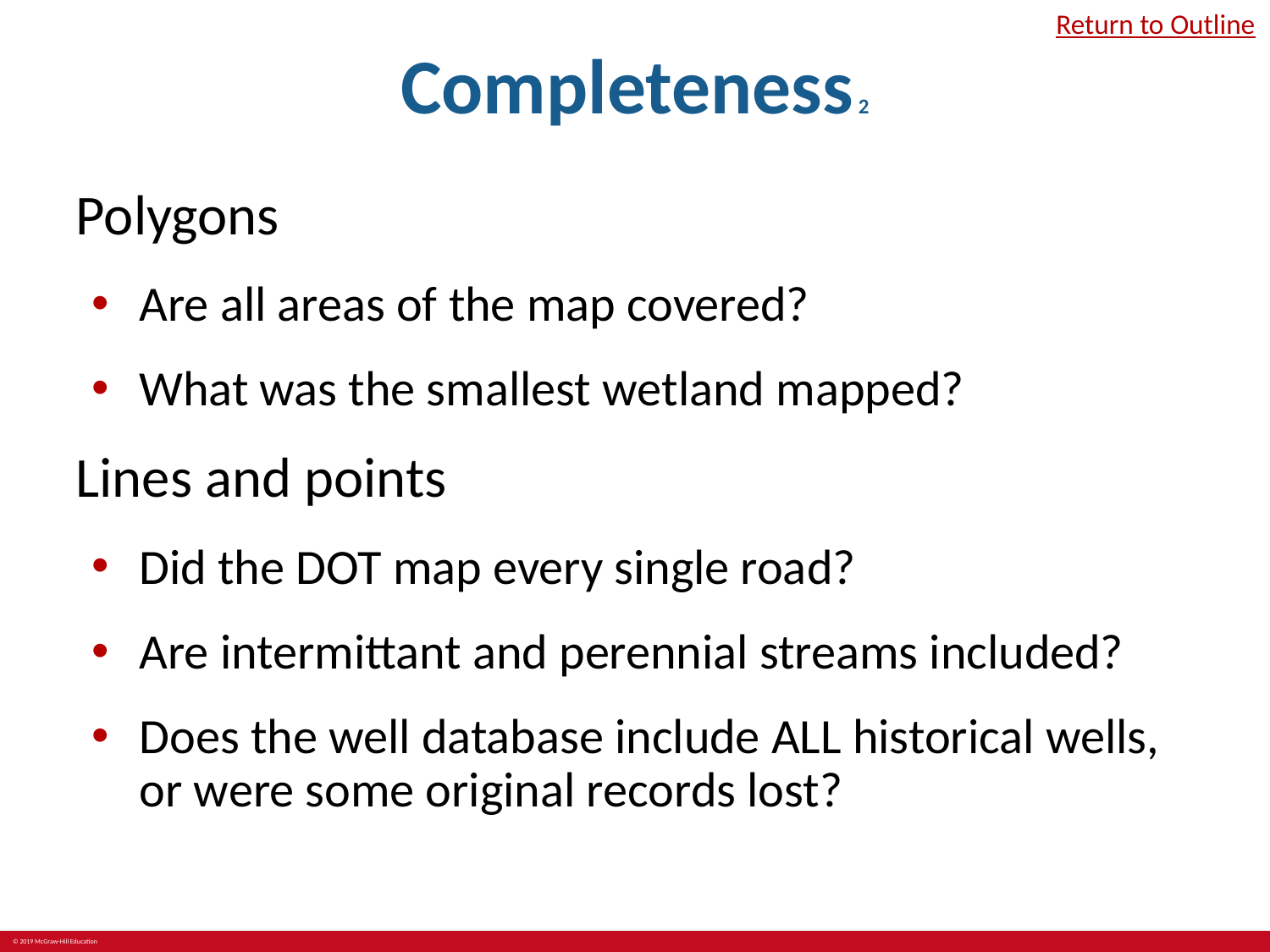

# Completeness 2
Return to Outline
Polygons
Are all areas of the map covered?
What was the smallest wetland mapped?
Lines and points
Did the DOT map every single road?
Are intermittant and perennial streams included?
Does the well database include ALL historical wells, or were some original records lost?